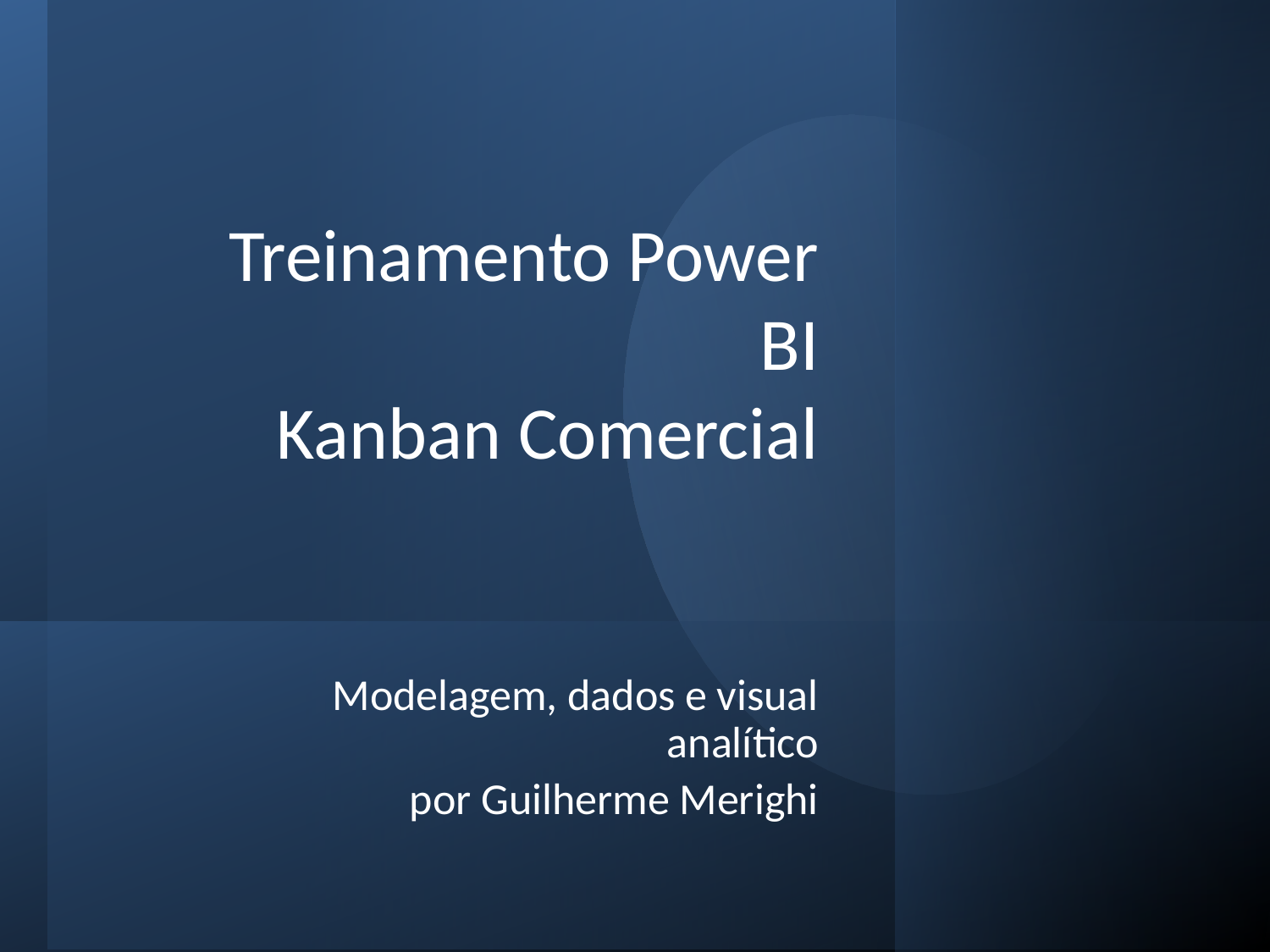

# Treinamento Power BI
Kanban Comercial

Modelagem, dados e visual analítico
por Guilherme Merighi